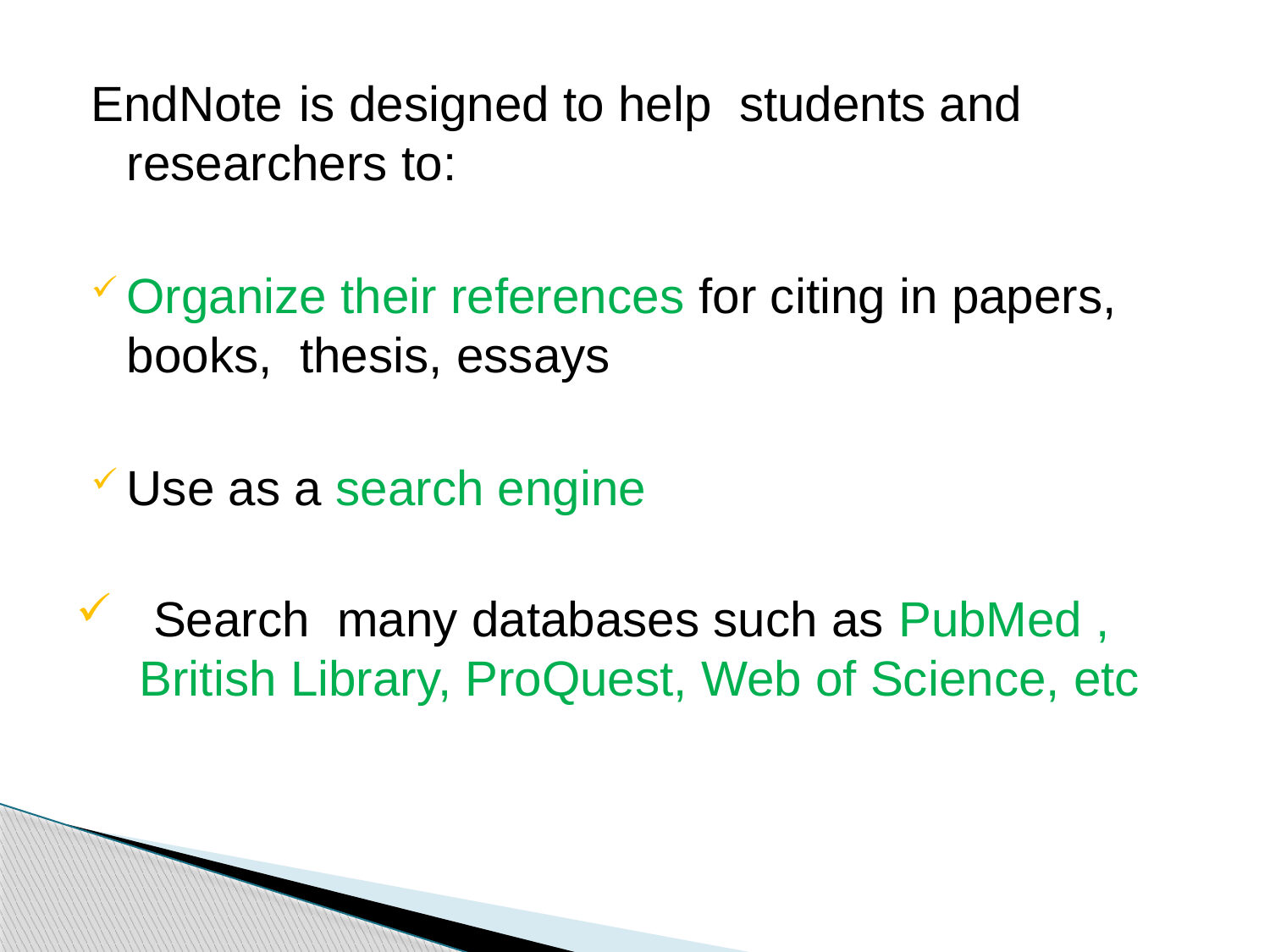

EndNote  is designed to help  students and researchers to:

Organize their references for citing in papers, books,  thesis, essays

Use as a search engine

 Search  many databases such as PubMed , British Library, ProQuest, Web of Science, etc